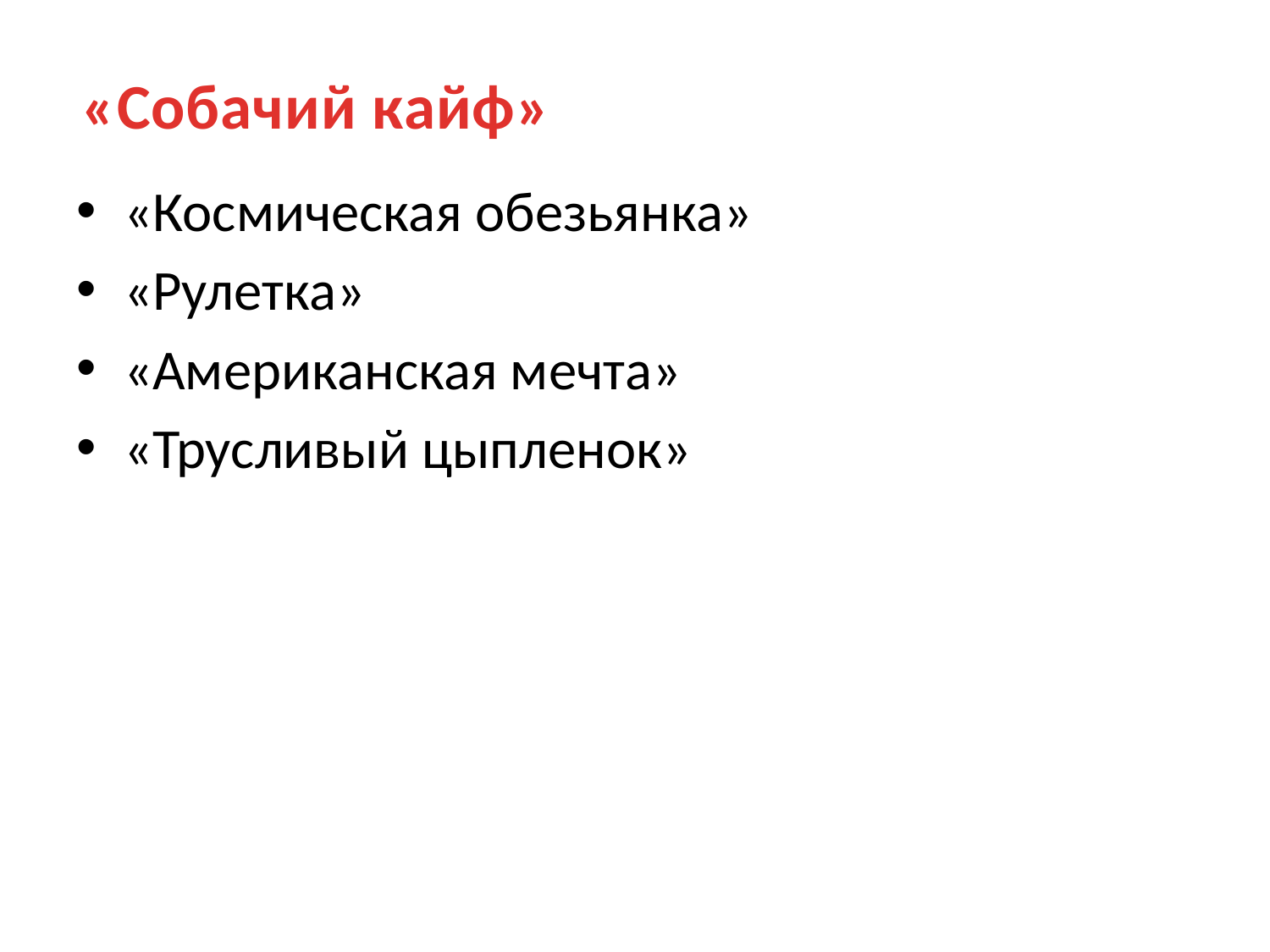

«Собачий кайф»
«Космическая обезьянка»
«Рулетка»
«Американская мечта»
«Трусливый цыпленок»